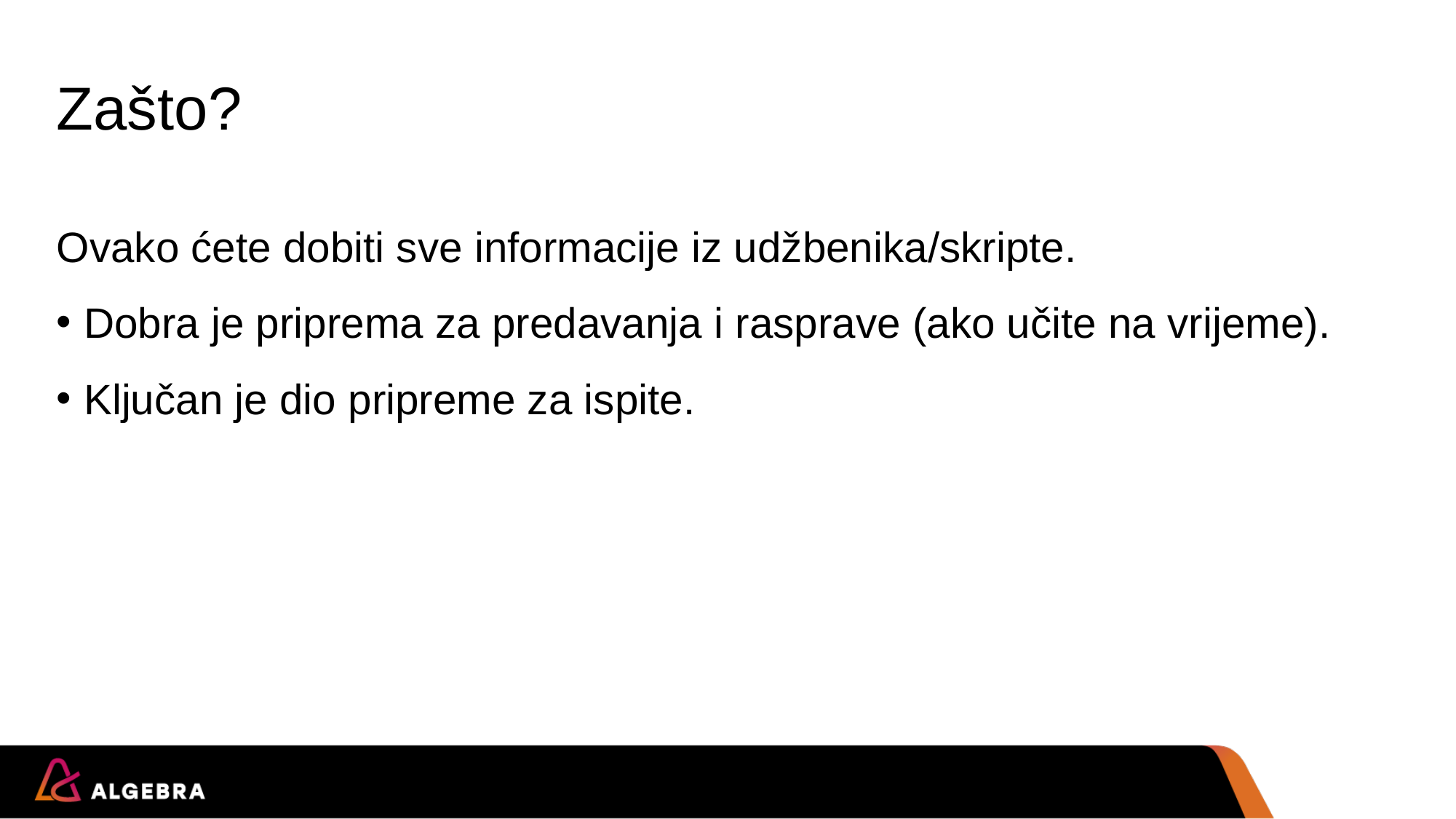

# Zašto?
Ovako ćete dobiti sve informacije iz udžbenika/skripte.
Dobra je priprema za predavanja i rasprave (ako učite na vrijeme).
Ključan je dio pripreme za ispite.